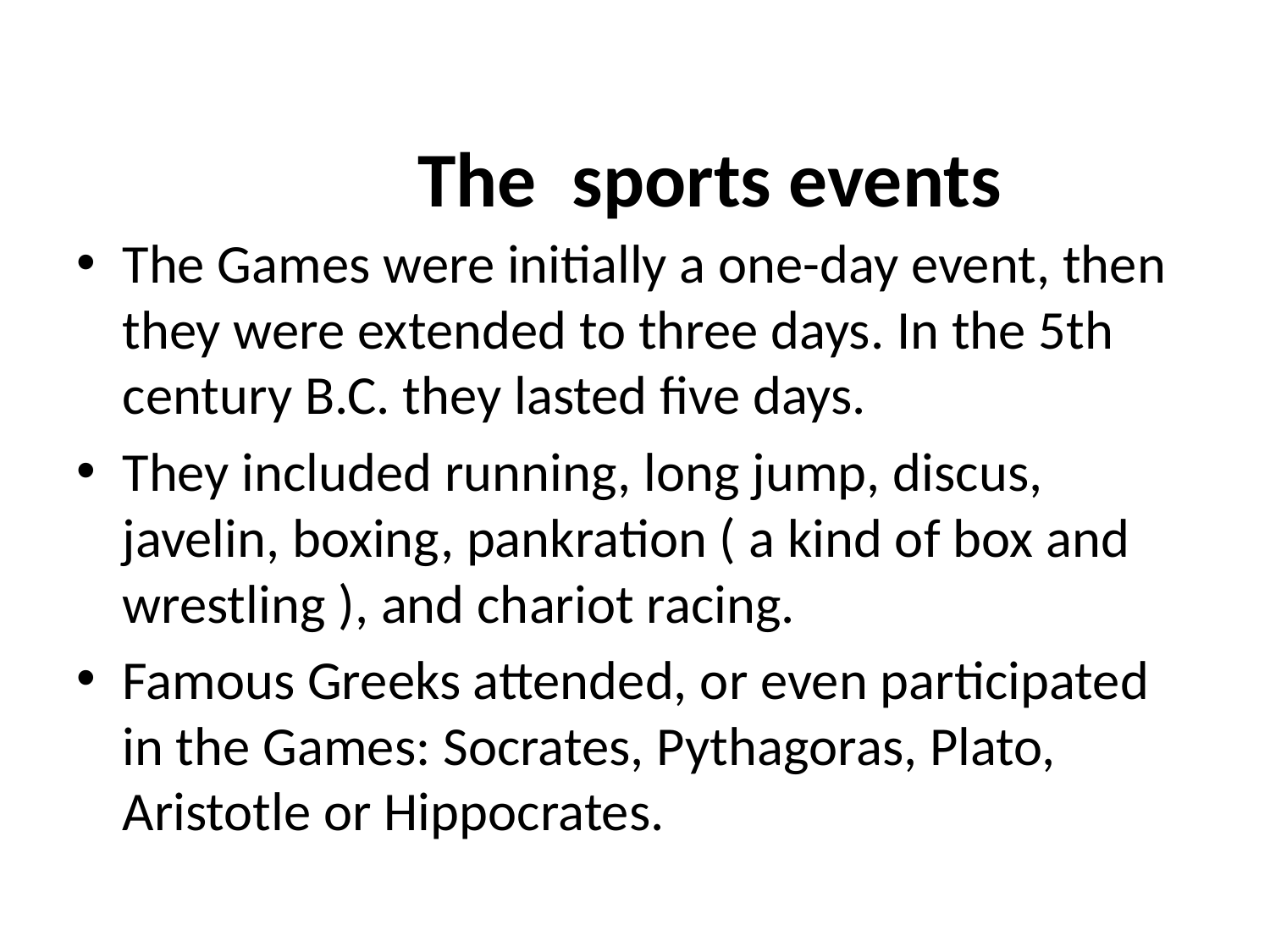

# The  sports events
The Games were initially a one-day event, then they were extended to three days. In the 5th century B.C. they lasted five days.
They included running, long jump, discus, javelin, boxing, pankration ( a kind of box and wrestling ), and chariot racing.
Famous Greeks attended, or even participated in the Games: Socrates, Pythagoras, Plato, Aristotle or Hippocrates.